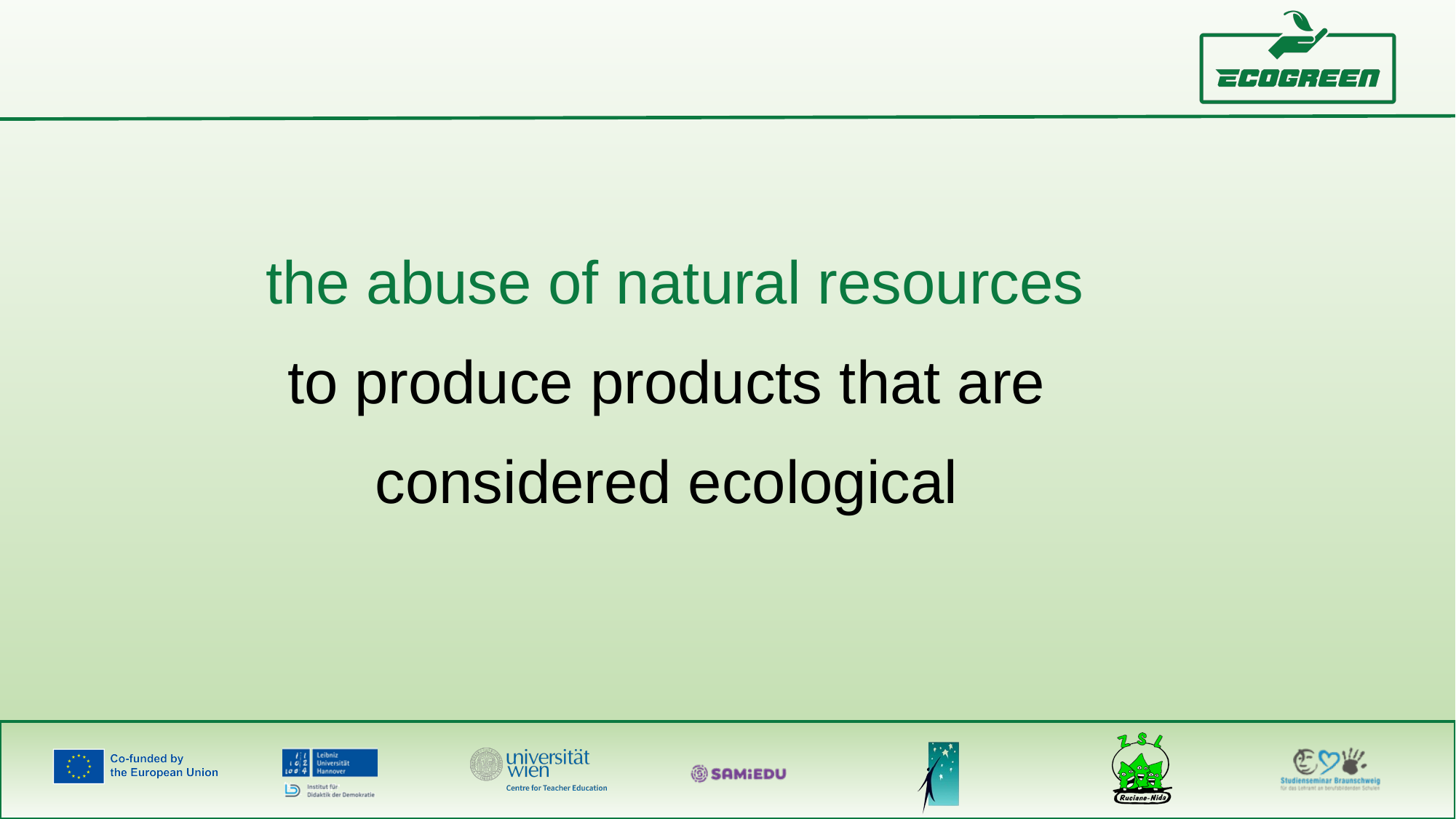

the abuse of natural resources to produce products that are considered ecological